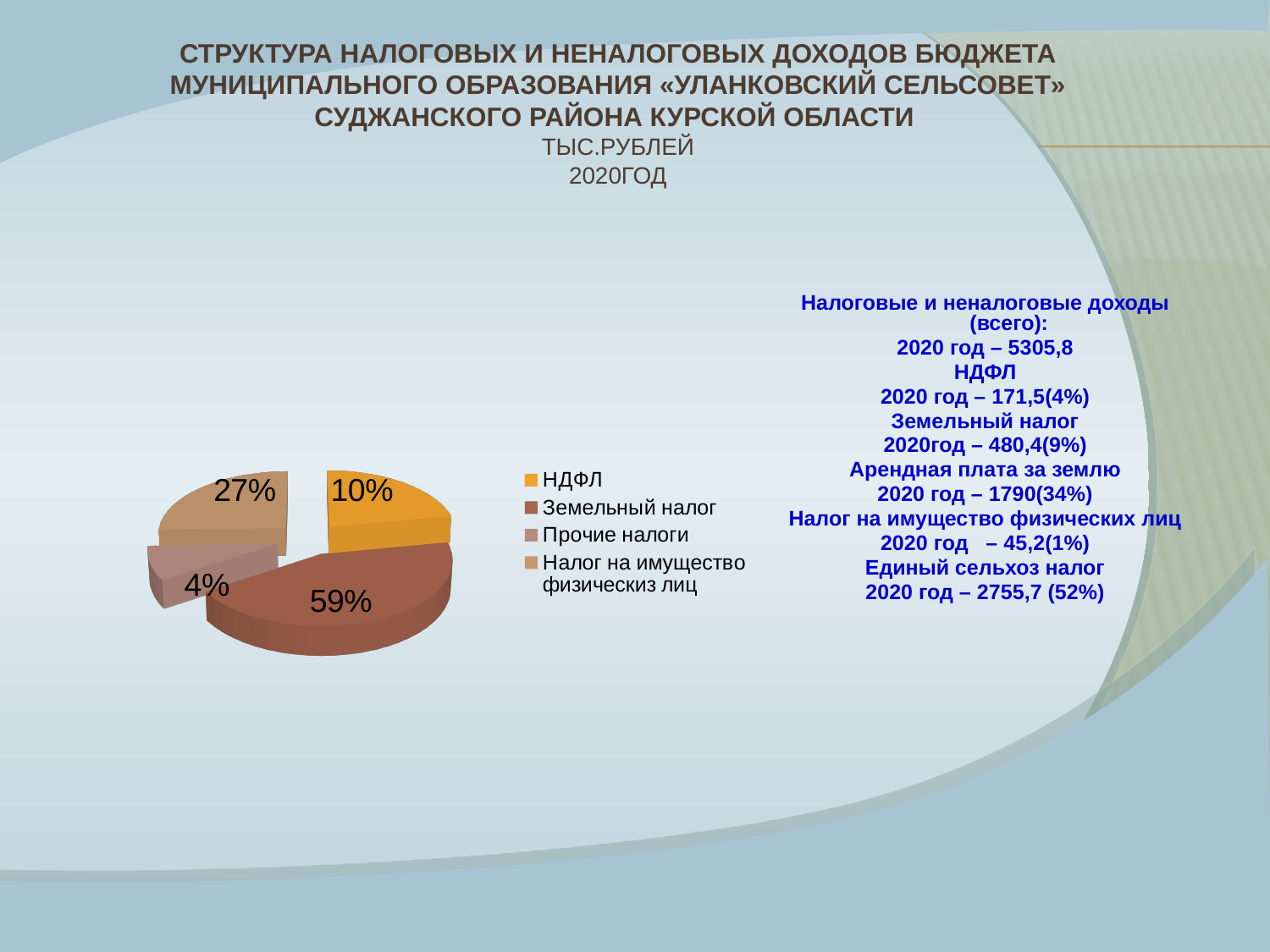

# Структура налоговых и неналоговых доходов бюджета муниципального образования «Уланковский сельсовет» Суджанского района Курской области тыс.рублей 2020год

[unsupported chart]

Налоговые и неналоговые доходы (всего):
2020 год – 5305,8
НДФЛ
2020 год – 171,5(4%)
Земельный налог
2020год – 480,4(9%)
Арендная плата за землю
2020 год – 1790(34%)
Налог на имущество физических лиц
2020 год   – 45,2(1%)
Единый сельхоз налог
2020 год – 2755,7 (52%)